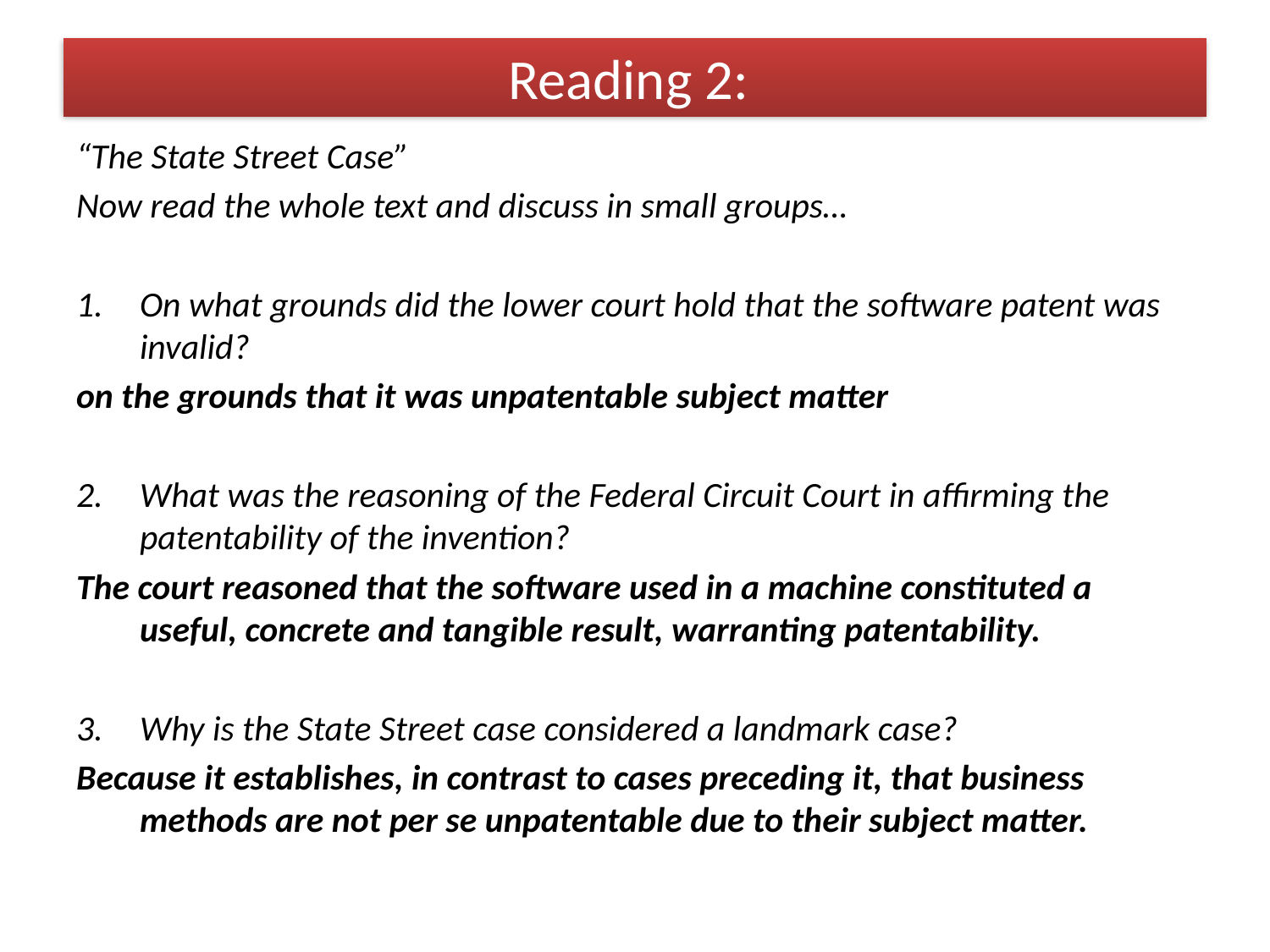

# Reading 2:
“The State Street Case”
Now read the whole text and discuss in small groups…

On what grounds did the lower court hold that the software patent was invalid?
on the grounds that it was unpatentable subject matter

2. 	What was the reasoning of the Federal Circuit Court in affirming the patentability of the invention?
The court reasoned that the software used in a machine constituted a useful, concrete and tangible result, warranting patentability.

Why is the State Street case considered a landmark case?
Because it establishes, in contrast to cases preceding it, that business methods are not per se unpatentable due to their subject matter.